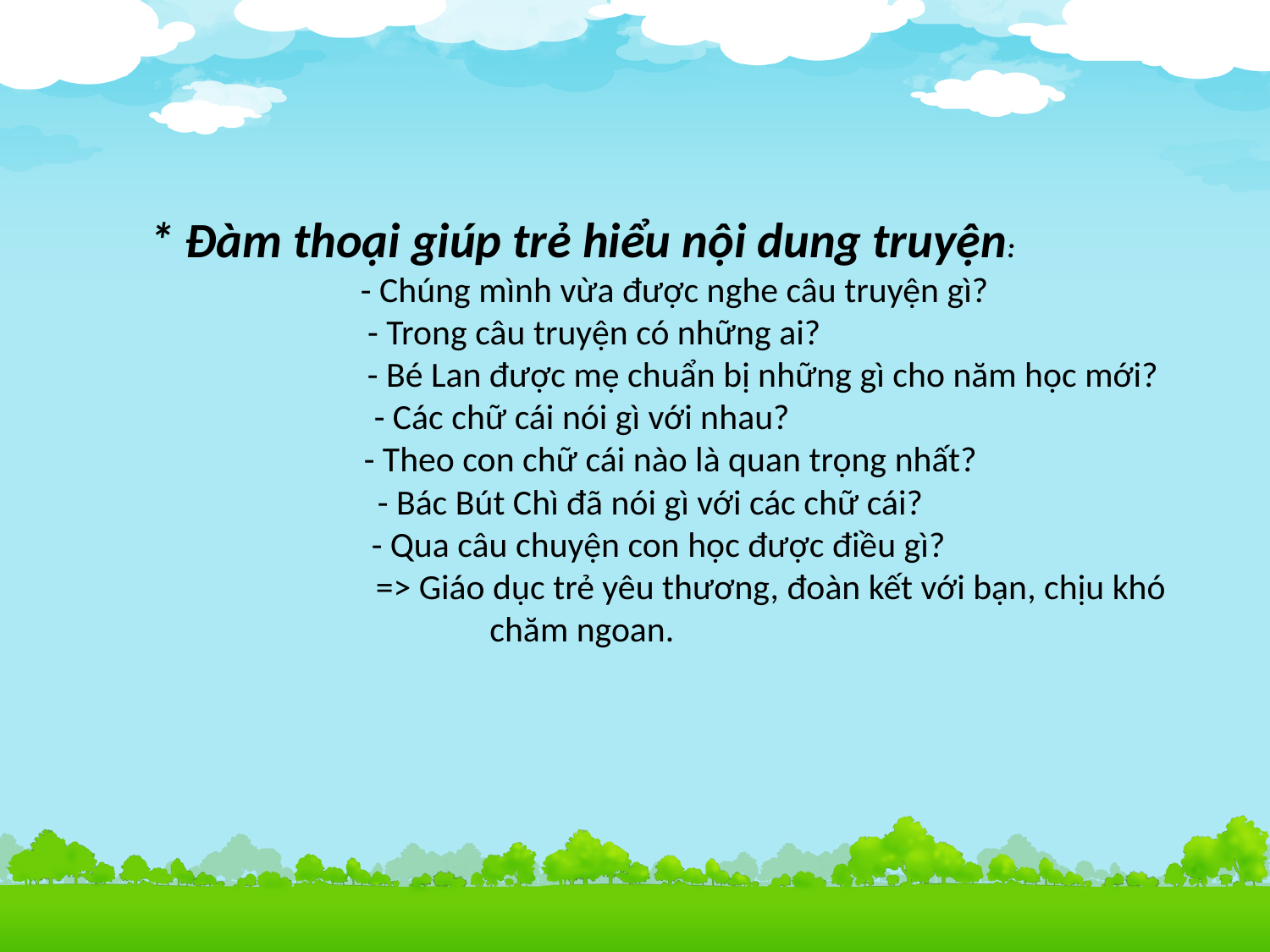

# * Đàm thoại giúp trẻ hiểu nội dung truyện: - Chúng mình vừa được nghe câu truyện gì? - Trong câu truyện có những ai?                                              - Bé Lan được mẹ chuẩn bị những gì cho năm học mới? - Các chữ cái nói gì với nhau? - Theo con chữ cái nào là quan trọng nhất? - Bác Bút Chì đã nói gì với các chữ cái? - Qua câu chuyện con học được điều gì? => Giáo dục trẻ yêu thương, đoàn kết với bạn, chịu khó chăm ngoan.